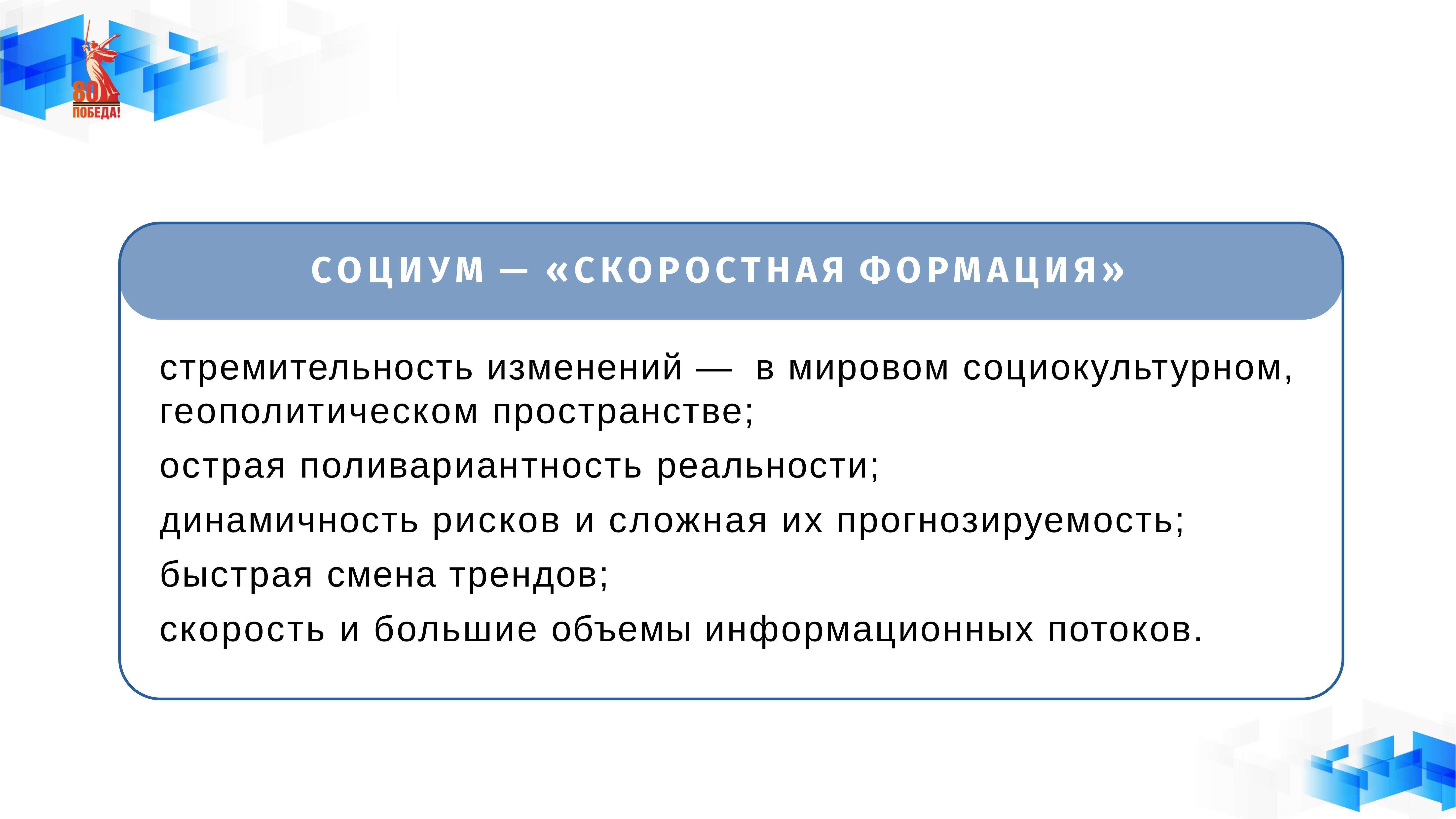

СОЦИУМ — «СКОРОСТНАЯ ФОРМАЦИЯ»

стремительность изменений — в мировом социокультурном, геополитическом пространстве;
острая поливариантность реальности;
динамичность рисков и сложная их прогнозируемость; быстрая смена трендов;
скорость и большие объемы информационных потоков.